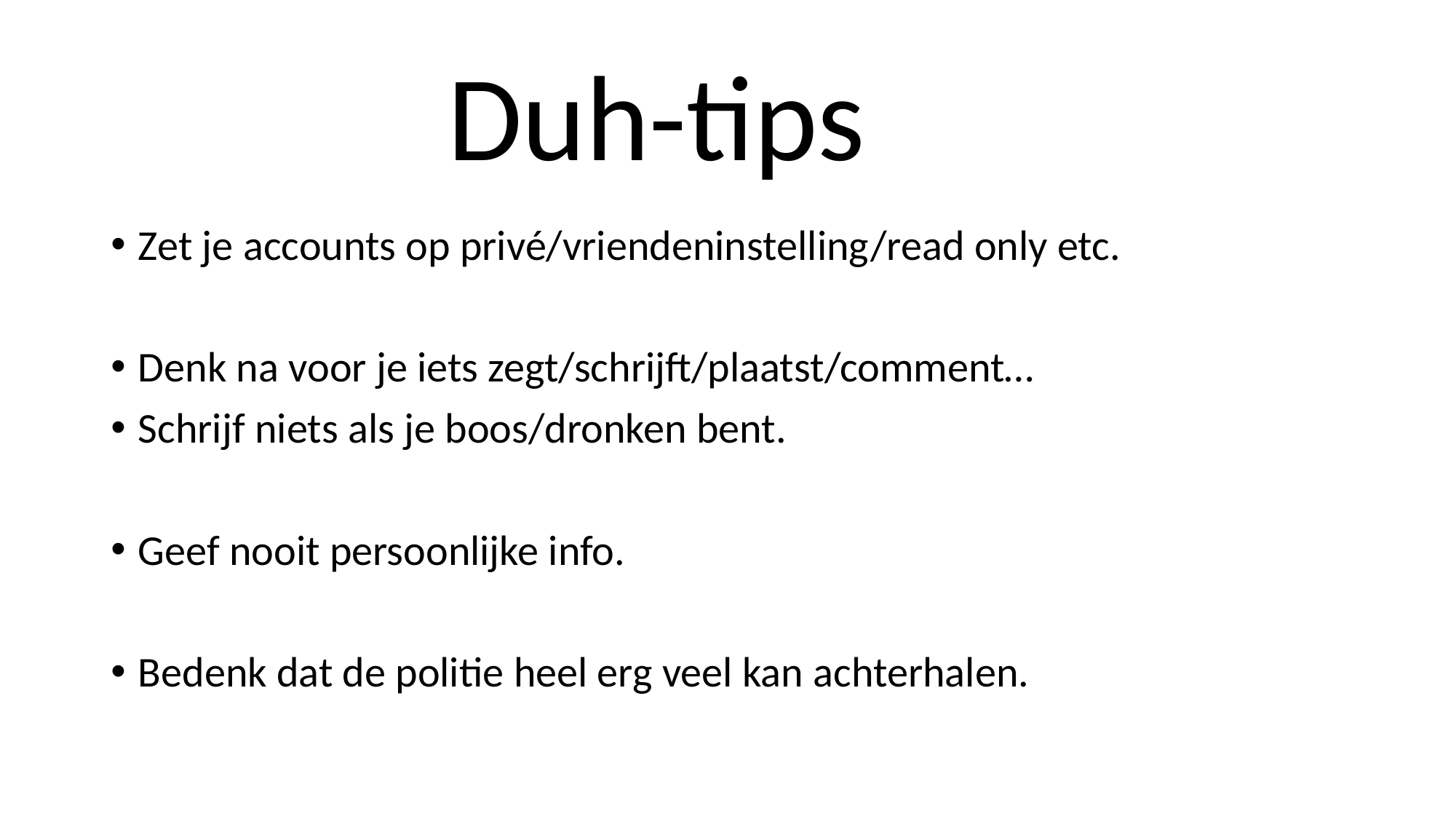

# Duh-tips
Zet je accounts op privé/vriendeninstelling/read only etc.

Denk na voor je iets zegt/schrijft/plaatst/comment…
Schrijf niets als je boos/dronken bent.

Geef nooit persoonlijke info.

Bedenk dat de politie heel erg veel kan achterhalen.